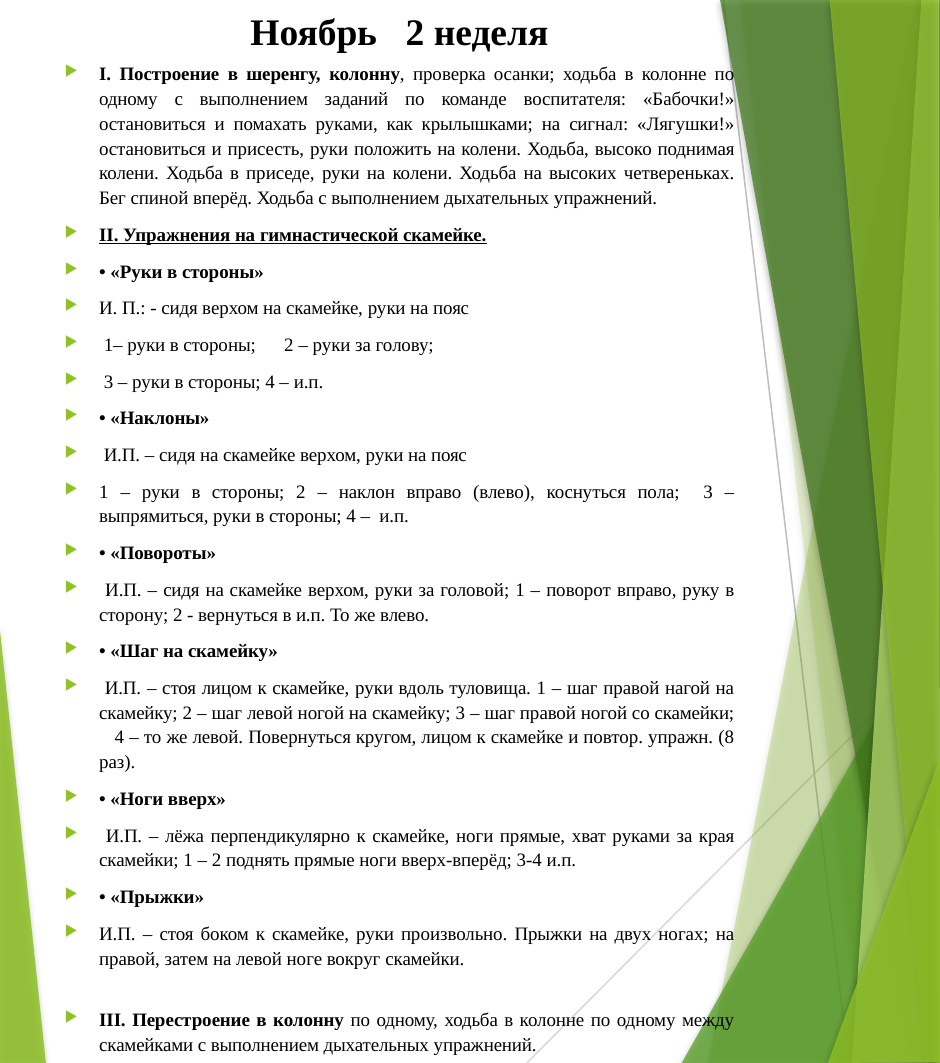

# Ноябрь   2 неделя
I. Построение в шеренгу, колонну, проверка осанки; ходьба в колонне по одному с выполнением заданий по команде воспитателя: «Бабочки!» остановиться и помахать руками, как крылышками; на сигнал: «Лягушки!» остановиться и присесть, руки положить на колени. Ходьба, высоко поднимая колени. Ходьба в приседе, руки на колени. Ходьба на высоких четвереньках. Бег спиной вперёд. Ходьба с выполнением дыхательных упражнений.
II. Упражнения на гимнастической скамейке.
• «Руки в стороны»
И. П.: - сидя верхом на скамейке, руки на пояс
 1– руки в стороны;      2 – руки за голову;
 3 – руки в стороны; 4 – и.п.
• «Наклоны»
 И.П. – сидя на скамейке верхом, руки на пояс
1 – руки в стороны; 2 – наклон вправо (влево), коснуться пола;  3 – выпрямиться, руки в стороны; 4 –  и.п.
• «Повороты»
 И.П. – сидя на скамейке верхом, руки за головой; 1 – поворот вправо, руку в сторону; 2 - вернуться в и.п. То же влево.
• «Шаг на скамейку»
 И.П. – стоя лицом к скамейке, руки вдоль туловища. 1 – шаг правой нагой на скамейку; 2 – шаг левой ногой на скамейку; 3 – шаг правой ногой со скамейки;    4 – то же левой. Повернуться кругом, лицом к скамейке и повтор. упражн. (8 раз).
• «Ноги вверх»
 И.П. – лёжа перпендикулярно к скамейке, ноги прямые, хват руками за края скамейки; 1 – 2 поднять прямые ноги вверх-вперёд; 3-4 и.п.
• «Прыжки»
И.П. – стоя боком к скамейке, руки произвольно. Прыжки на двух ногах; на правой, затем на левой ноге вокруг скамейки.
III. Перестроение в колонну по одному, ходьба в колонне по одному между скамейками с выполнением дыхательных упражнений.